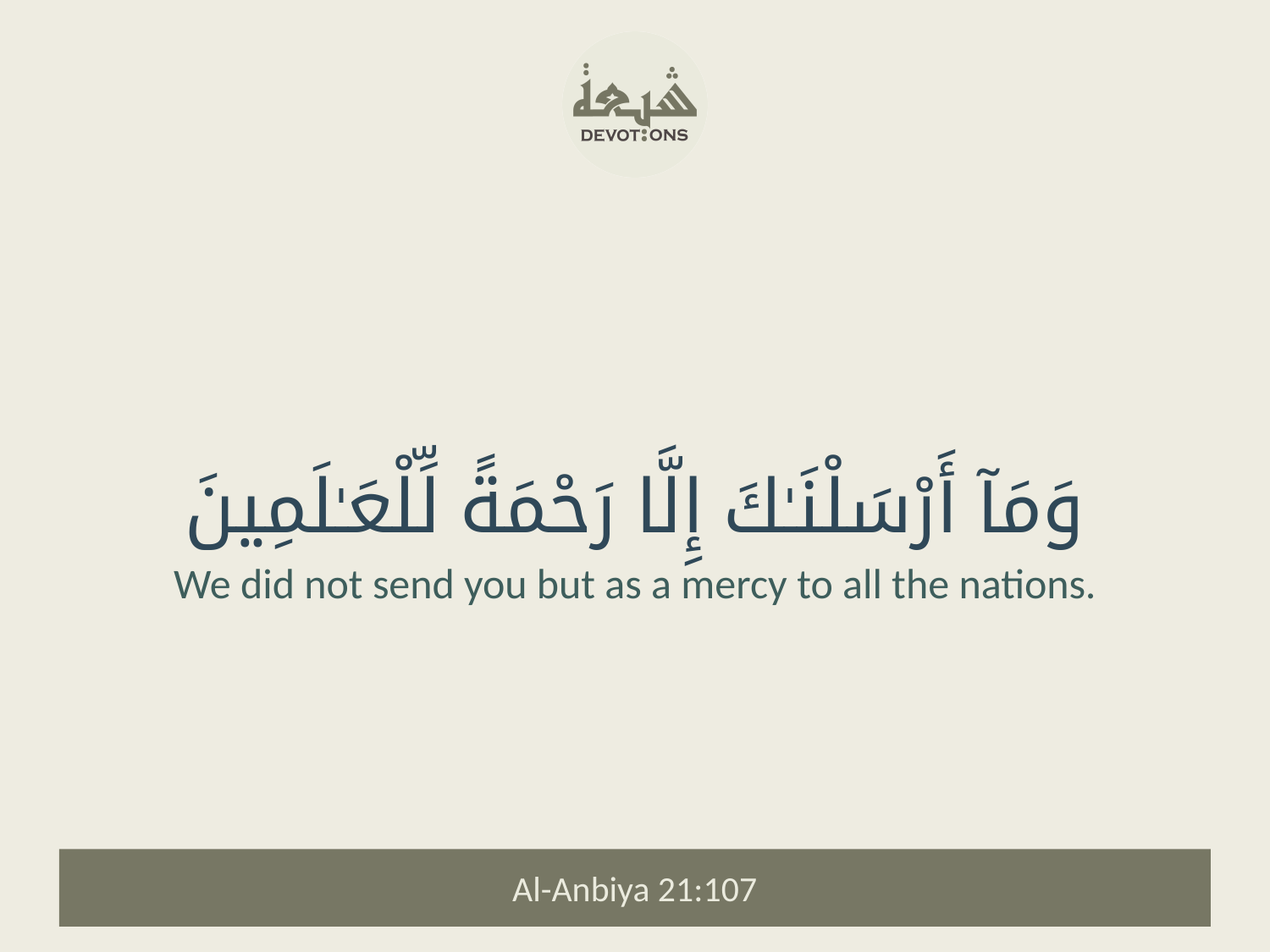

وَمَآ أَرْسَلْنَـٰكَ إِلَّا رَحْمَةً لِّلْعَـٰلَمِينَ
We did not send you but as a mercy to all the nations.
Al-Anbiya 21:107